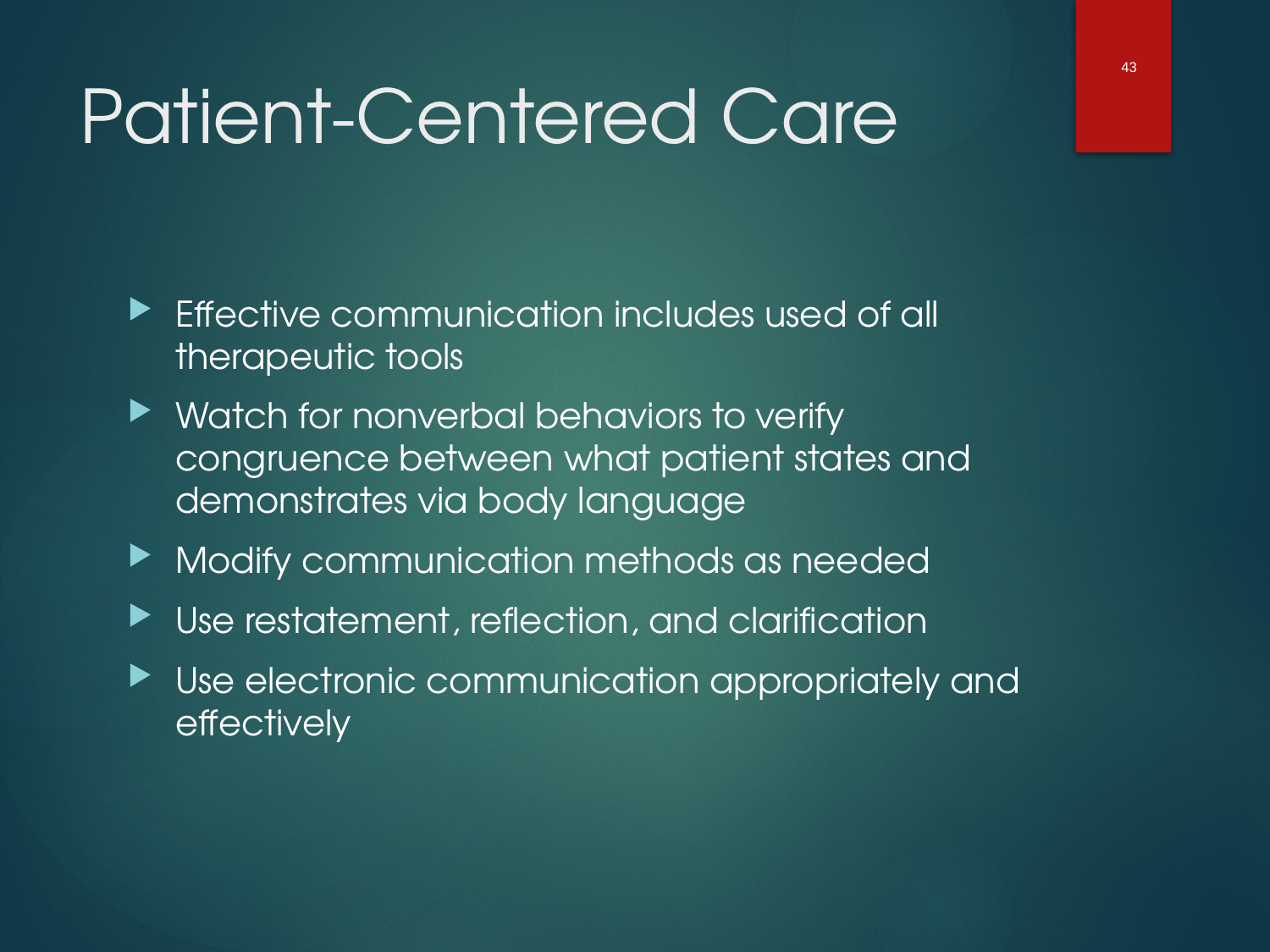

43

# Patient-Centered Care
Effective communication includes used of all therapeutic tools
Watch for nonverbal behaviors to verify congruence between what patient states and demonstrates via body language
Modify communication methods as needed
Use restatement, reflection, and clarification
Use electronic communication appropriately and effectively